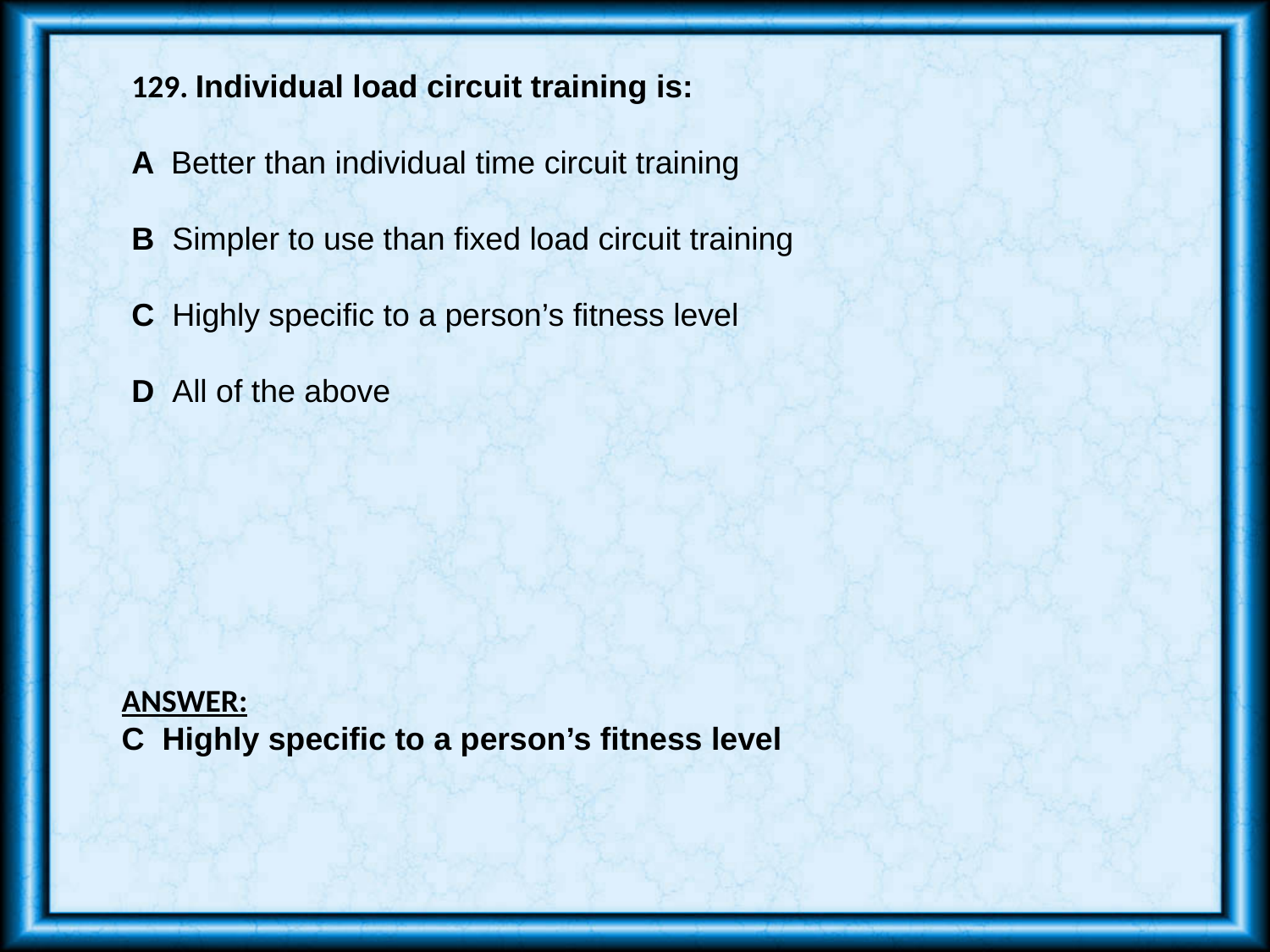

129. Individual load circuit training is:

A  Better than individual time circuit training

B  Simpler to use than fixed load circuit training

C  Highly specific to a person’s fitness level

D  All of the above

ANSWER:
C  Highly specific to a person’s fitness level